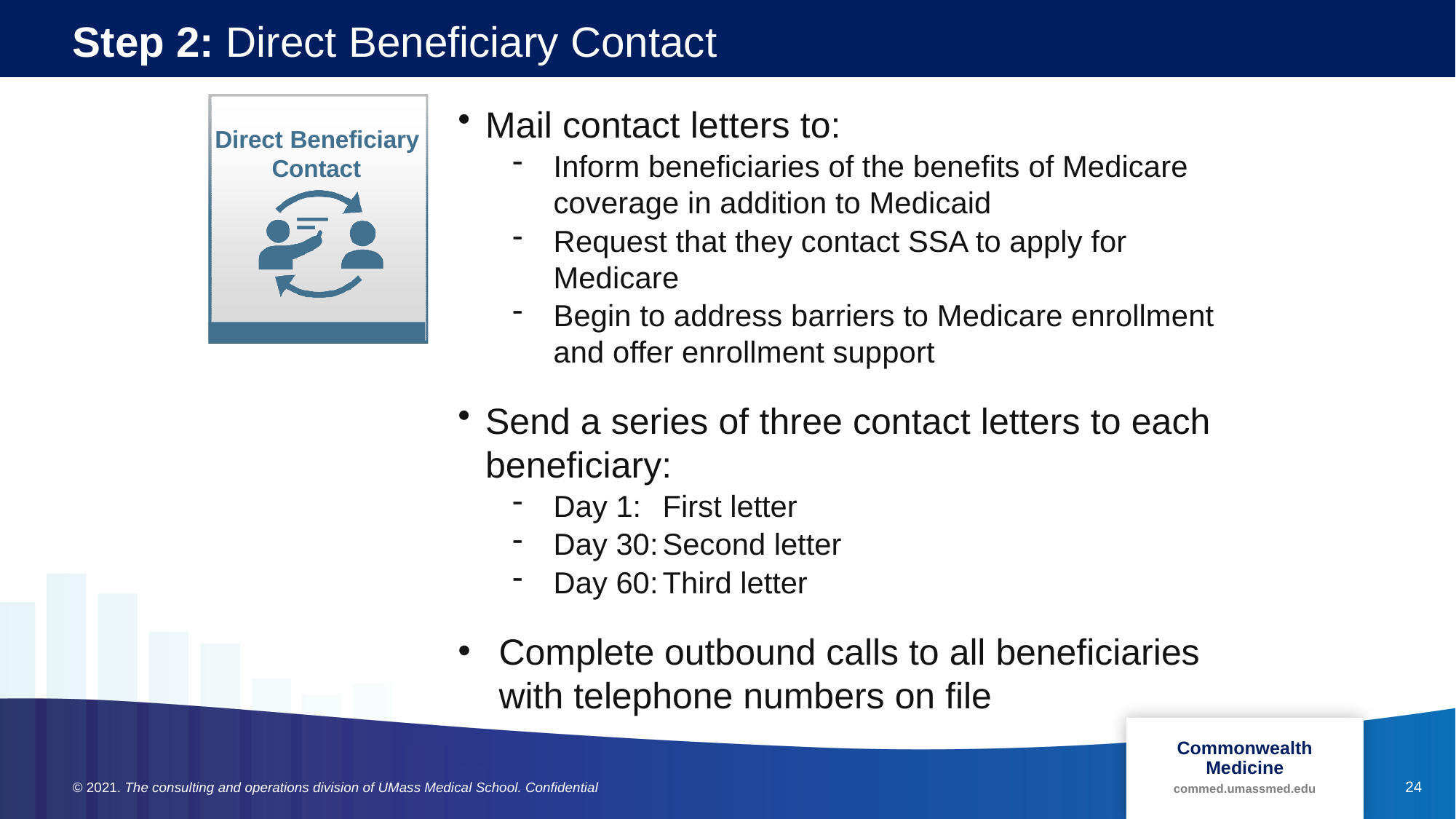

# Step 2: Direct Beneficiary Contact

Mail contact letters to:
Inform beneficiaries of the benefits of Medicare coverage in addition to Medicaid
Request that they contact SSA to apply for Medicare
Begin to address barriers to Medicare enrollment and offer enrollment support

Send a series of three contact letters to each beneficiary:
Day 1:	First letter
Day 30:	Second letter
Day 60:	Third letter

Complete outbound calls to all beneficiaries with telephone numbers on file
Direct Beneficiary Contact